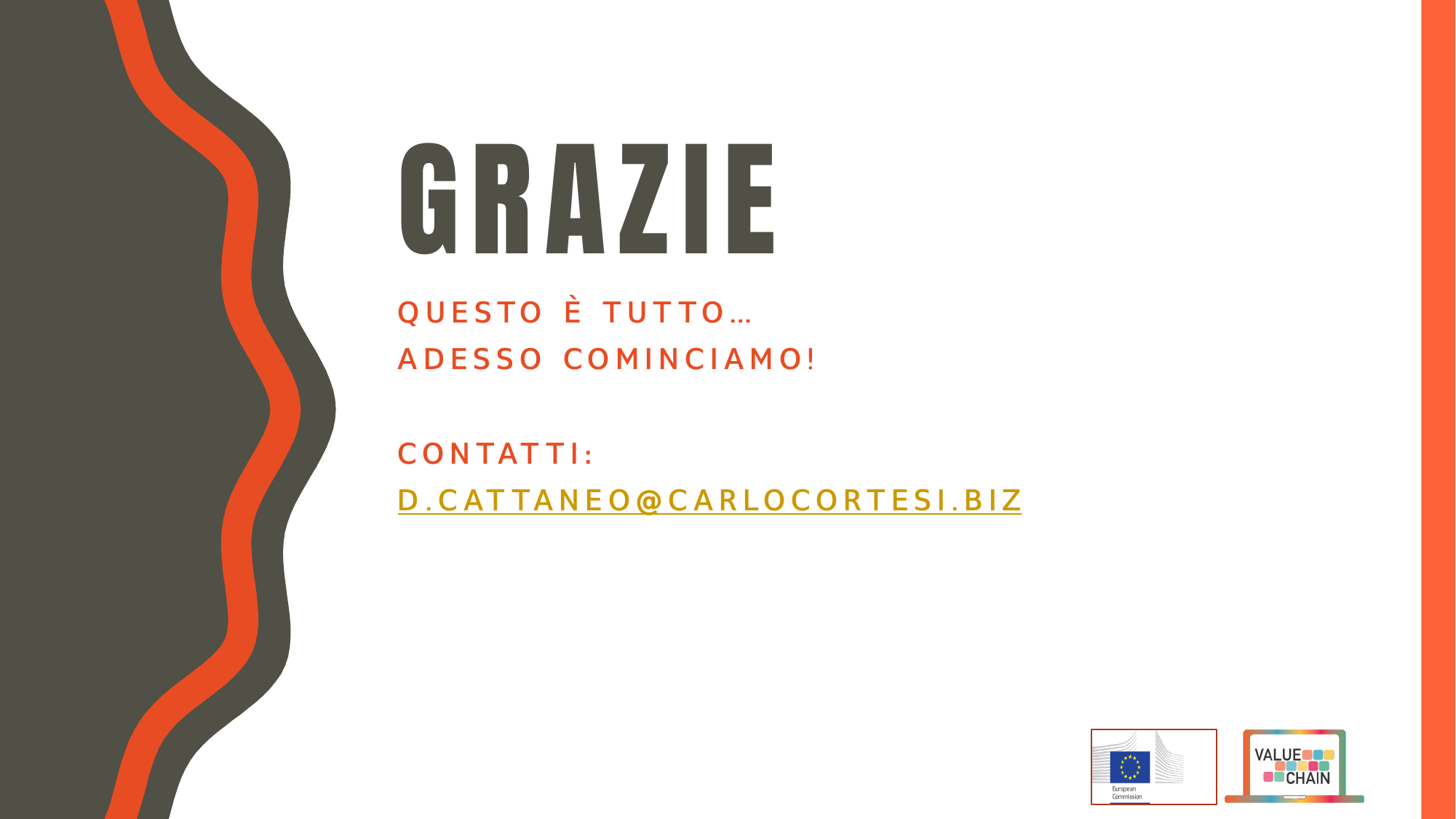

# GRAZIE
Questo è tutto…
adesso cominciamo!

Contatti:
d.cattaneo@carlocortesi.biz